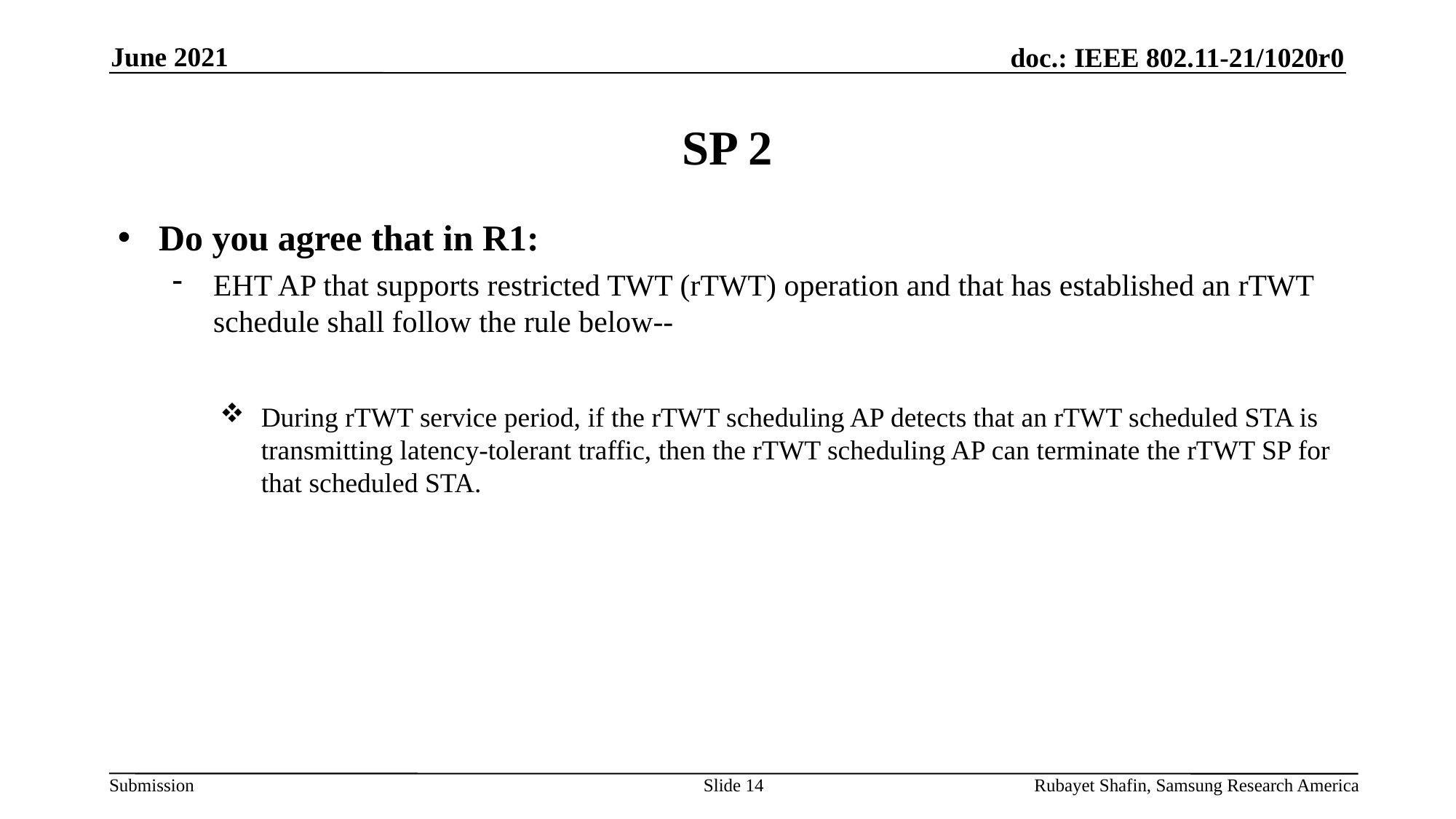

June 2021
# SP 2
Do you agree that in R1:
EHT AP that supports restricted TWT (rTWT) operation and that has established an rTWT schedule shall follow the rule below--

During rTWT service period, if the rTWT scheduling AP detects that an rTWT scheduled STA is transmitting latency-tolerant traffic, then the rTWT scheduling AP can terminate the rTWT SP for that scheduled STA.

Slide 14
Rubayet Shafin, Samsung Research America